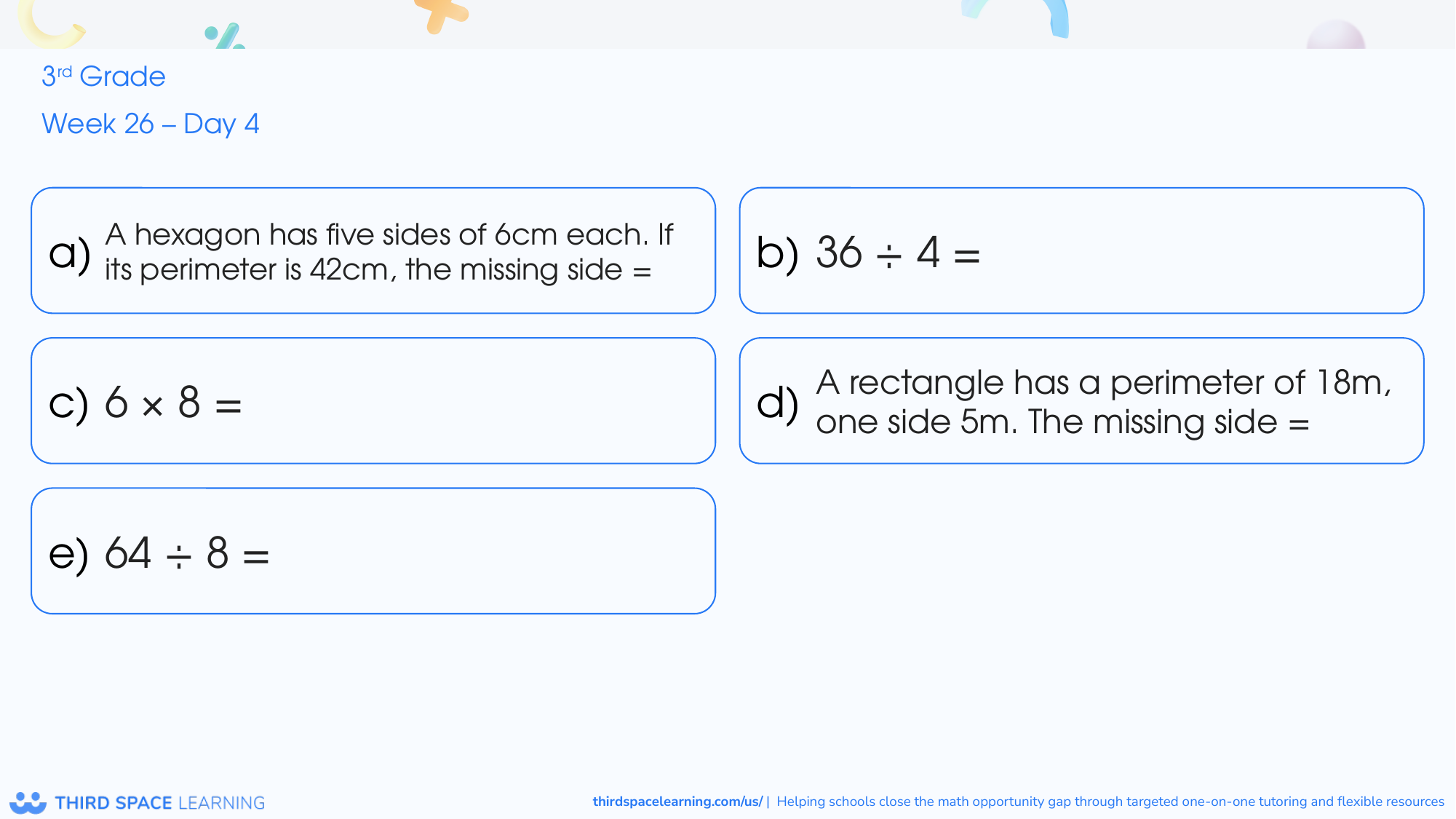

3rd Grade
Week 26 – Day 4
A hexagon has five sides of 6cm each. If its perimeter is 42cm, the missing side =
36 ÷ 4 =
6 × 8 =
A rectangle has a perimeter of 18m, one side 5m. The missing side =
64 ÷ 8 =